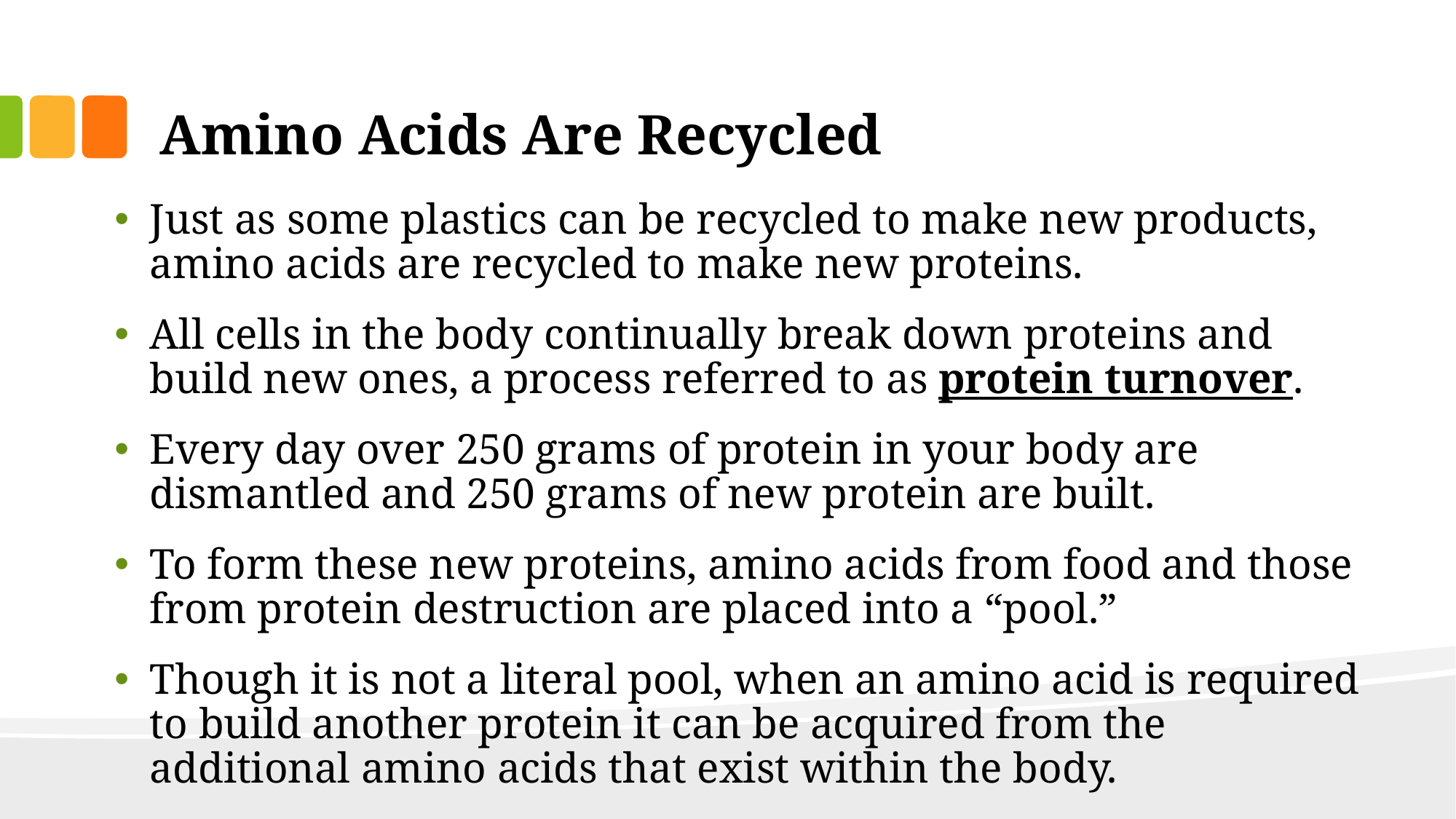

# Amino Acids Are Recycled
Just as some plastics can be recycled to make new products, amino acids are recycled to make new proteins.
All cells in the body continually break down proteins and build new ones, a process referred to as protein turnover.
Every day over 250 grams of protein in your body are dismantled and 250 grams of new protein are built.
To form these new proteins, amino acids from food and those from protein destruction are placed into a “pool.”
Though it is not a literal pool, when an amino acid is required to build another protein it can be acquired from the additional amino acids that exist within the body.